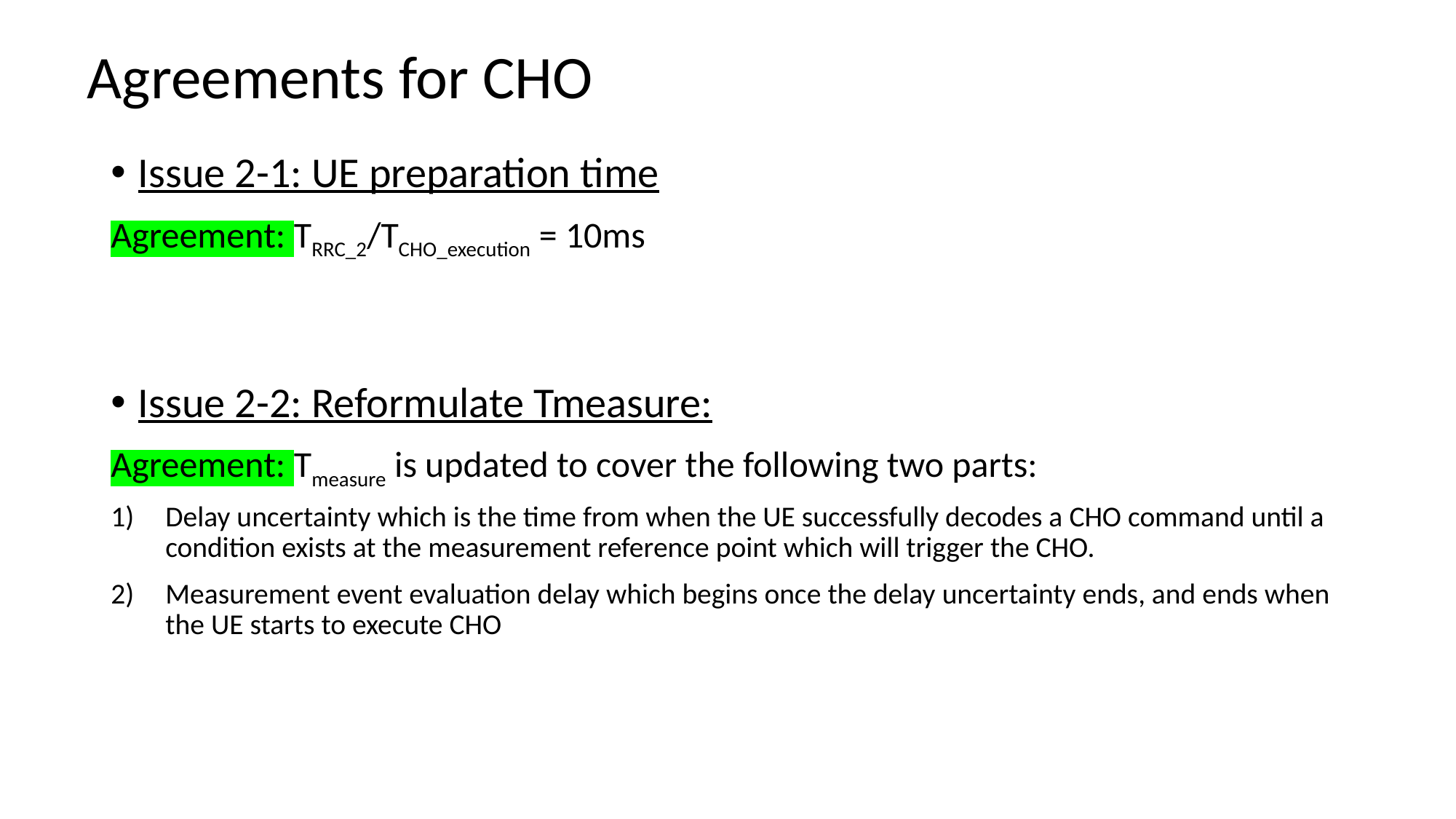

# Agreements for CHO
Issue 2-1: UE preparation time
Agreement: TRRC_2/TCHO_execution = 10ms

Issue 2-2: Reformulate Tmeasure:
Agreement: Tmeasure is updated to cover the following two parts:
Delay uncertainty which is the time from when the UE successfully decodes a CHO command until a condition exists at the measurement reference point which will trigger the CHO.
Measurement event evaluation delay which begins once the delay uncertainty ends, and ends when the UE starts to execute CHO